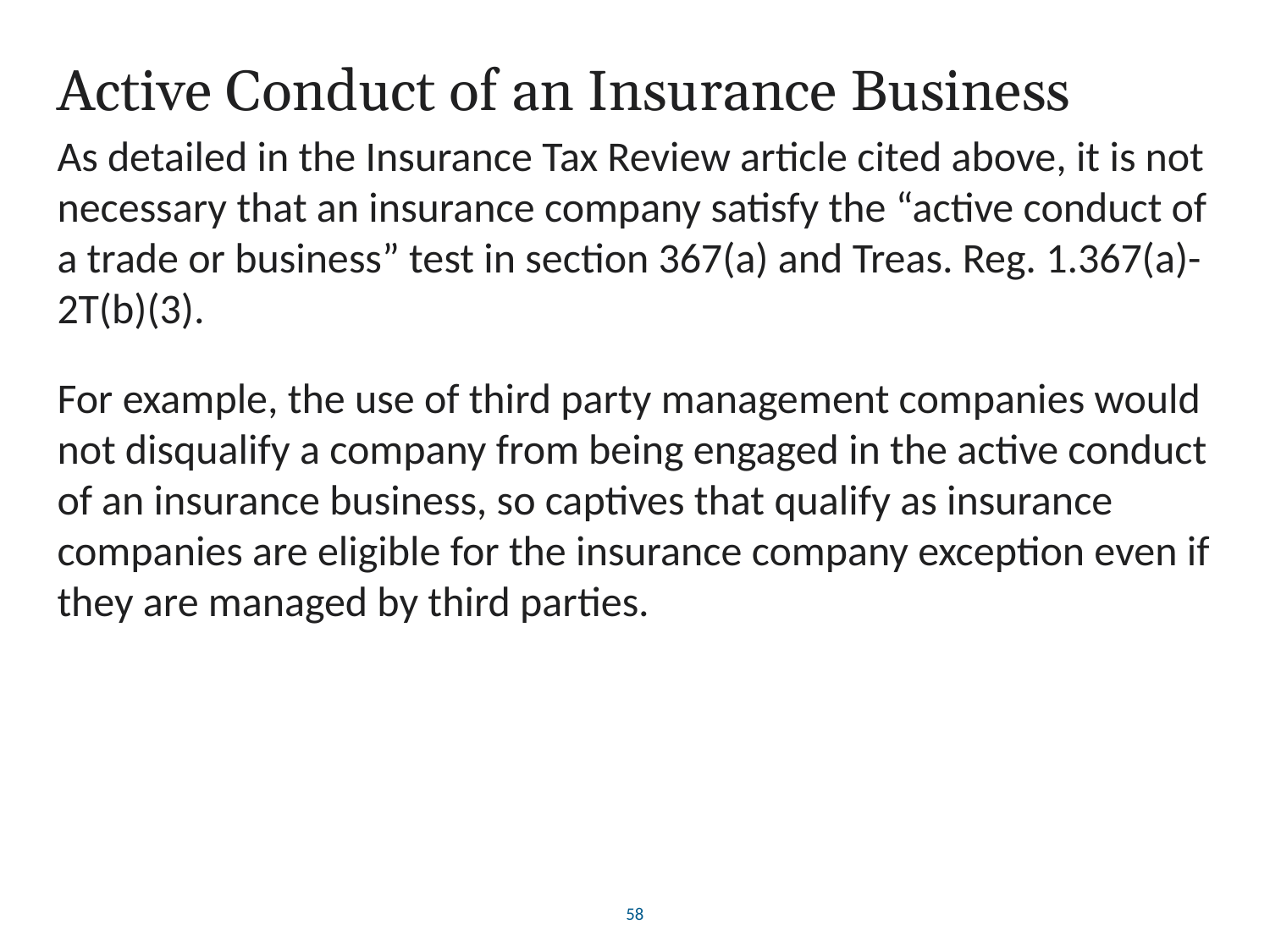

# Active Conduct of an Insurance Business
As detailed in the Insurance Tax Review article cited above, it is not necessary that an insurance company satisfy the “active conduct of a trade or business” test in section 367(a) and Treas. Reg. 1.367(a)-2T(b)(3).
For example, the use of third party management companies would not disqualify a company from being engaged in the active conduct of an insurance business, so captives that qualify as insurance companies are eligible for the insurance company exception even if they are managed by third parties.
58